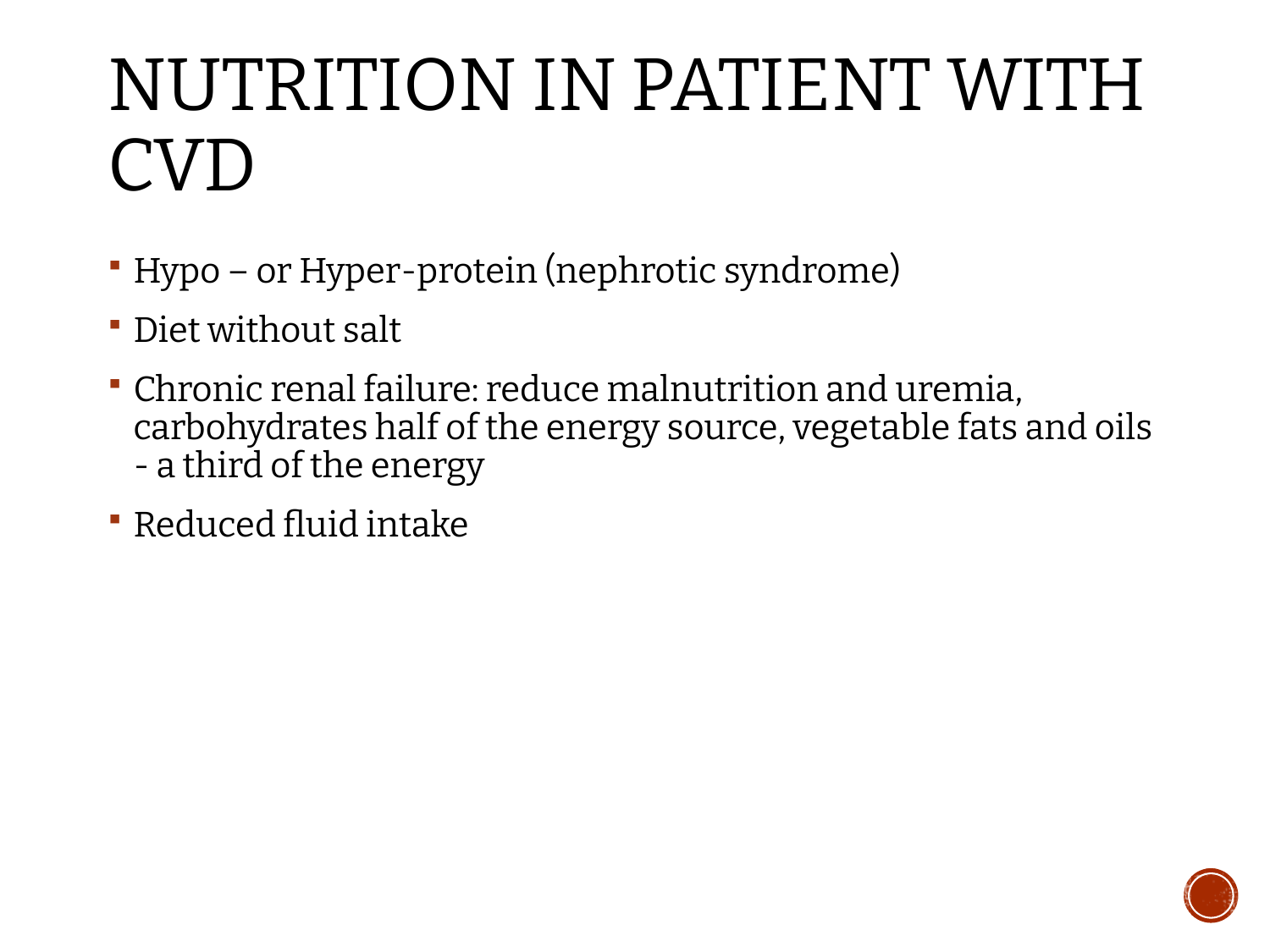

# Nutrition in patient with CVD
Hypo – or Hyper-protein (nephrotic syndrome)
Diet without salt
Chronic renal failure: reduce malnutrition and uremia, carbohydrates half of the energy source, vegetable fats and oils - a third of the energy
Reduced fluid intake